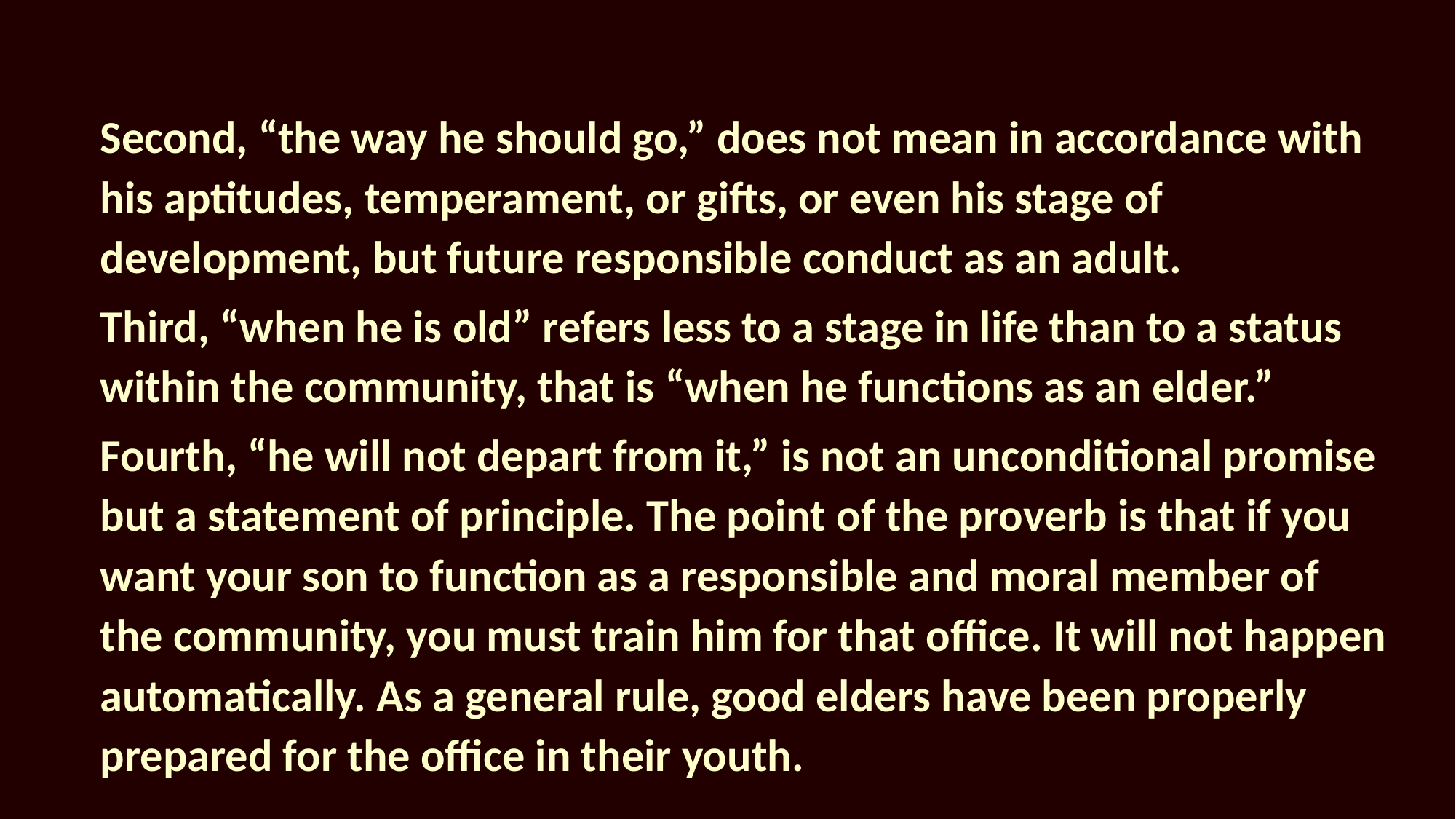

Second, “the way he should go,” does not mean in accordance with his aptitudes, temperament, or gifts, or even his stage of development, but future responsible conduct as an adult.
Third, “when he is old” refers less to a stage in life than to a status within the community, that is “when he functions as an elder.”
Fourth, “he will not depart from it,” is not an unconditional promise but a statement of principle. The point of the proverb is that if you want your son to function as a responsible and moral member of the community, you must train him for that office. It will not happen automatically. As a general rule, good elders have been properly prepared for the office in their youth.